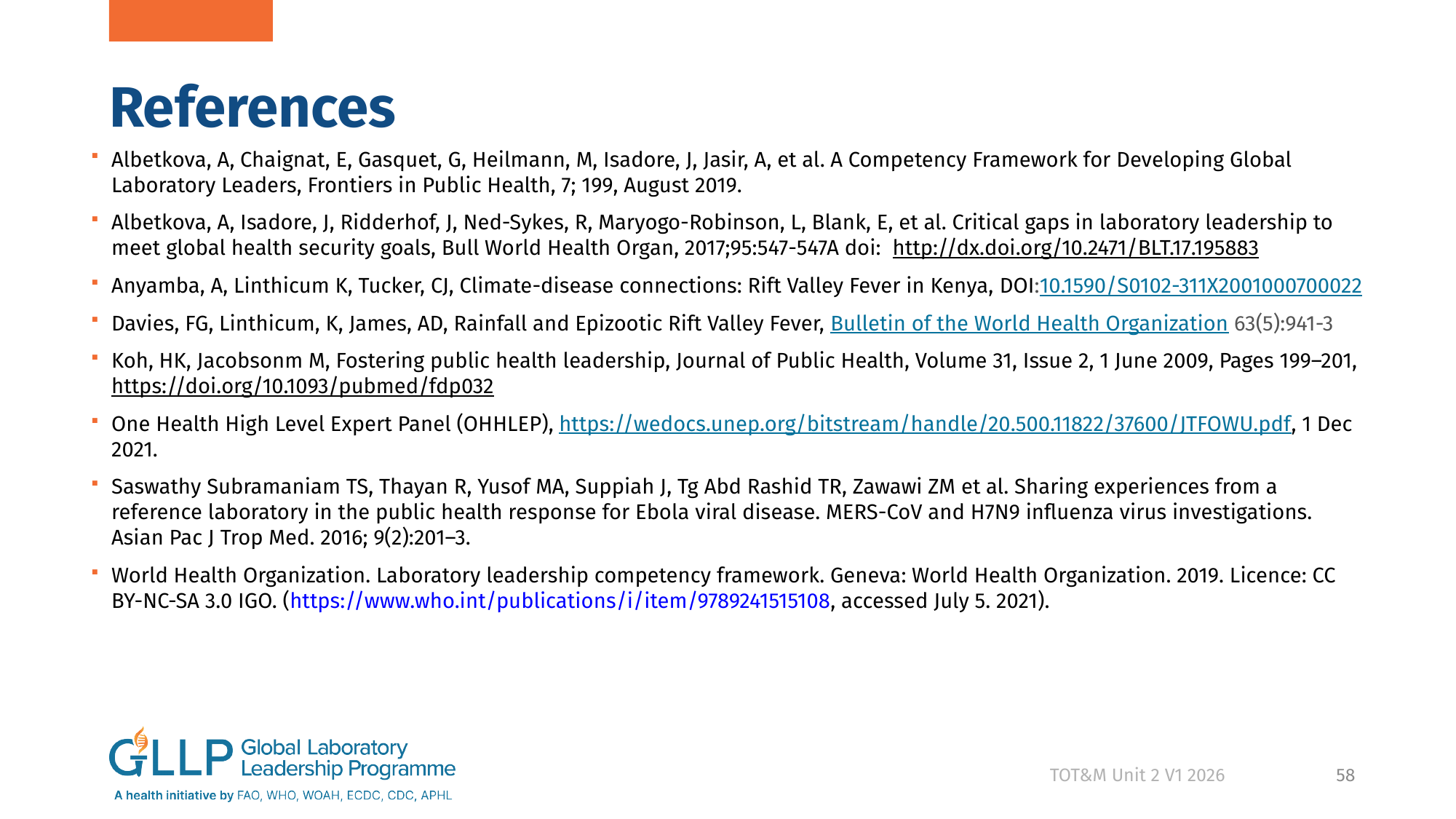

# References
Albetkova, A, Chaignat, E, Gasquet, G, Heilmann, M, Isadore, J, Jasir, A, et al. A Competency Framework for Developing Global Laboratory Leaders, Frontiers in Public Health, 7; 199, August 2019.
Albetkova, A, Isadore, J, Ridderhof, J, Ned-Sykes, R, Maryogo-Robinson, L, Blank, E, et al. Critical gaps in laboratory leadership to meet global health security goals, Bull World Health Organ, 2017;95:547-547A doi:  http://dx.doi.org/10.2471/BLT.17.195883
Anyamba, A, Linthicum K, Tucker, CJ, Climate-disease connections: Rift Valley Fever in Kenya, DOI:10.1590/S0102-311X2001000700022
Davies, FG, Linthicum, K, James, AD, Rainfall and Epizootic Rift Valley Fever, Bulletin of the World Health Organization 63(5):941-3
Koh, HK, Jacobsonm M, Fostering public health leadership, Journal of Public Health, Volume 31, Issue 2, 1 June 2009, Pages 199–201, https://doi.org/10.1093/pubmed/fdp032
One Health High Level Expert Panel (OHHLEP), https://wedocs.unep.org/bitstream/handle/20.500.11822/37600/JTFOWU.pdf, 1 Dec 2021.
Saswathy Subramaniam TS, Thayan R, Yusof MA, Suppiah J, Tg Abd Rashid TR, Zawawi ZM et al. Sharing experiences from a reference laboratory in the public health response for Ebola viral disease. MERS-CoV and H7N9 influenza virus investigations. Asian Pac J Trop Med. 2016; 9(2):201–3.
World Health Organization. Laboratory leadership competency framework. Geneva: World Health Organization. 2019. Licence: CC BY-NC-SA 3.0 IGO. (https://www.who.int/publications/i/item/9789241515108, accessed July 5. 2021).

TOT&M Unit 2 V1 2026
58